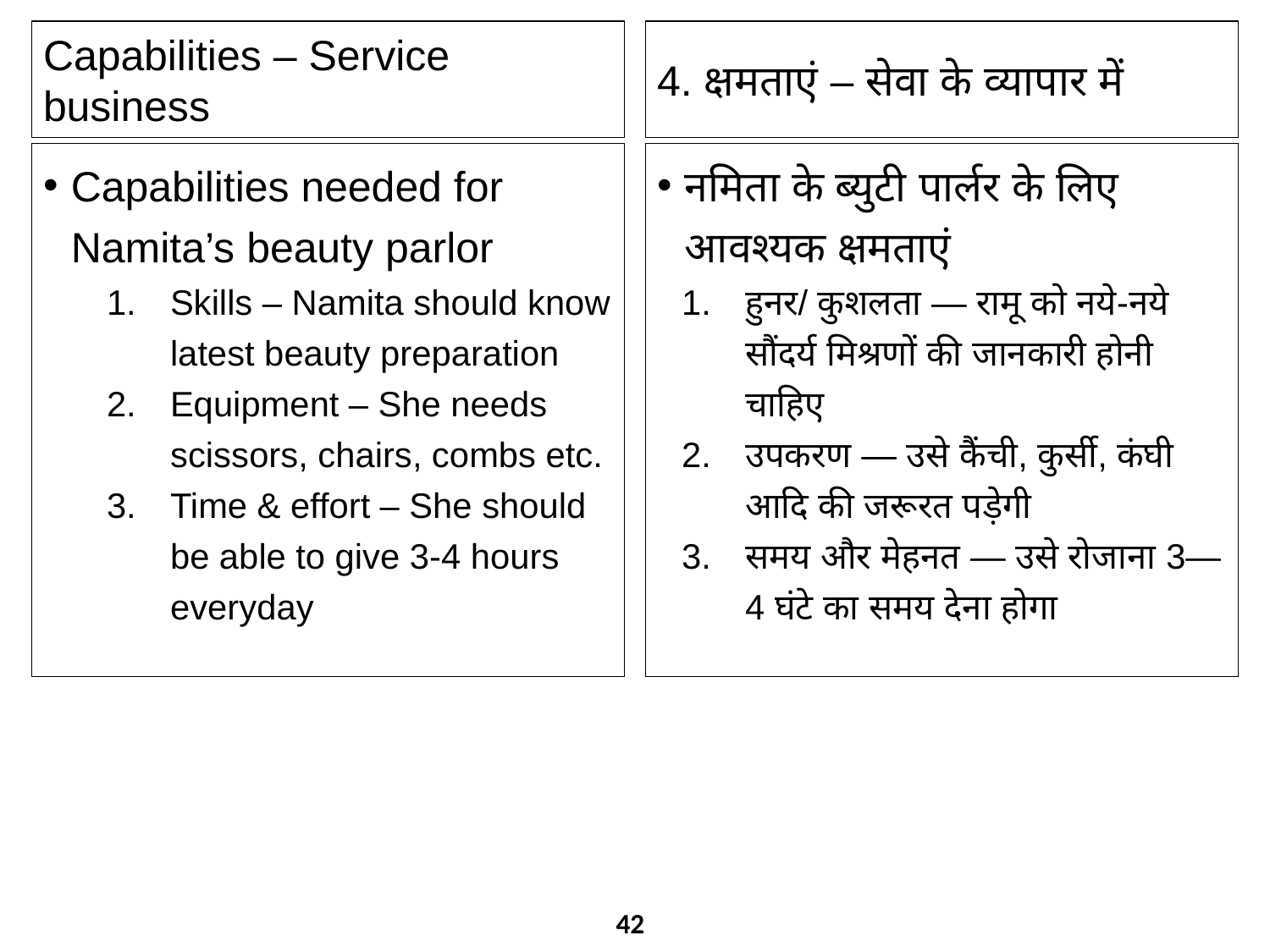

Capabilities – Service business
4. क्षमताएं – सेवा के व्यापार में
Capabilities needed for Namita’s beauty parlor
Skills – Namita should know latest beauty preparation
Equipment – She needs scissors, chairs, combs etc.
Time & effort – She should be able to give 3-4 hours everyday
नमिता के ब्युटी पार्लर के लिए आवश्यक क्षमताएं
हुनर/ कुशलता — रामू को नये-नये सौंदर्य मिश्रणों की जानकारी होनी चाहिए
उपकरण — उसे कैंची, कुर्सी, कंघी आदि की जरूरत पड़ेगी
समय और मेहनत — उसे रोजाना 3—4 घंटे का समय देना होगा
42